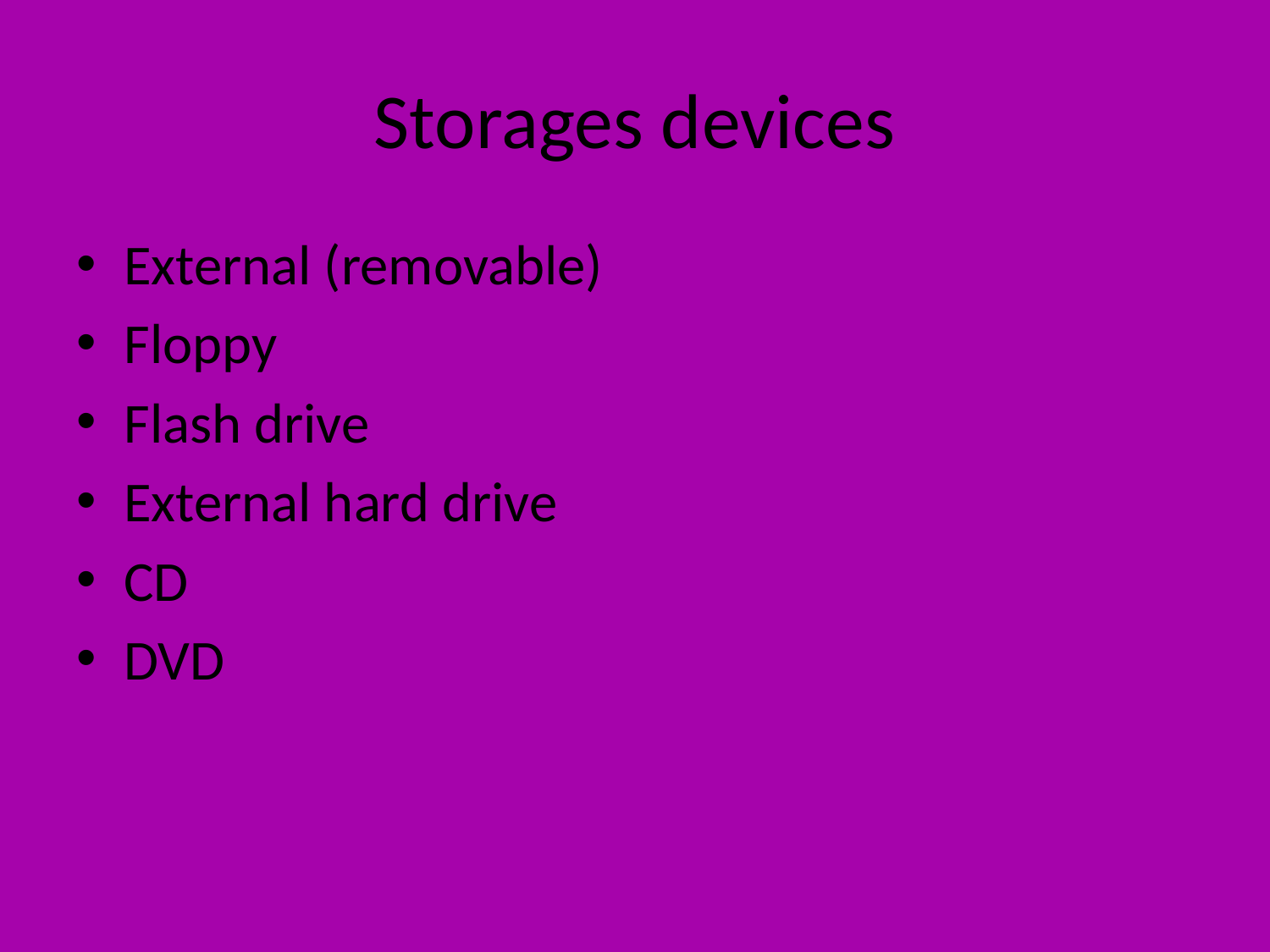

# Storages devices
External (removable)
Floppy
Flash drive
External hard drive
CD
DVD